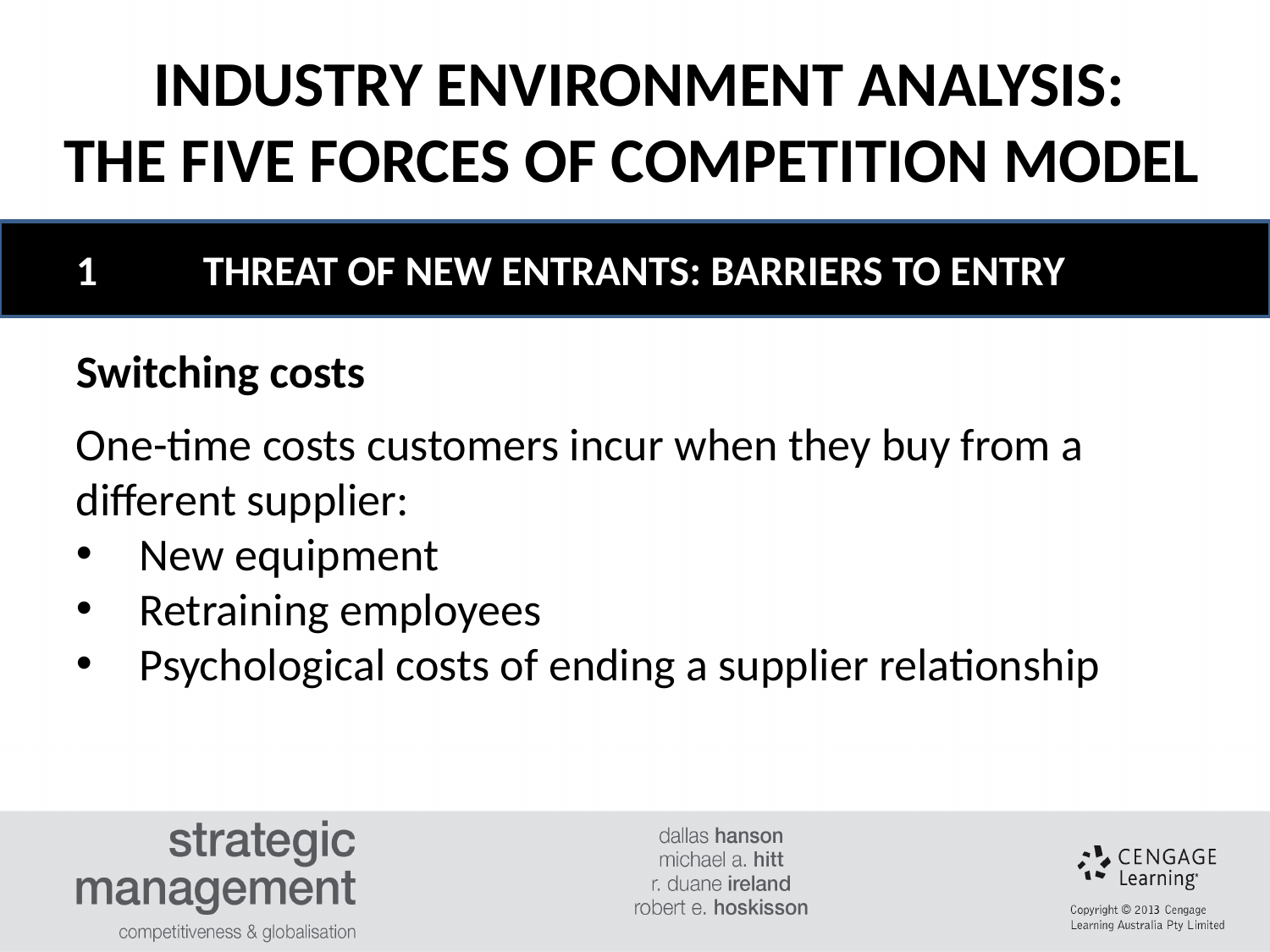

INDUSTRY ENVIRONMENT ANALYSIS:
THE FIVE FORCES OF COMPETITION MODEL
#

1	THREAT OF NEW ENTRANTS: BARRIERS TO ENTRY
Switching costs
One-time costs customers incur when they buy from a different supplier:
New equipment
Retraining employees
Psychological costs of ending a supplier relationship